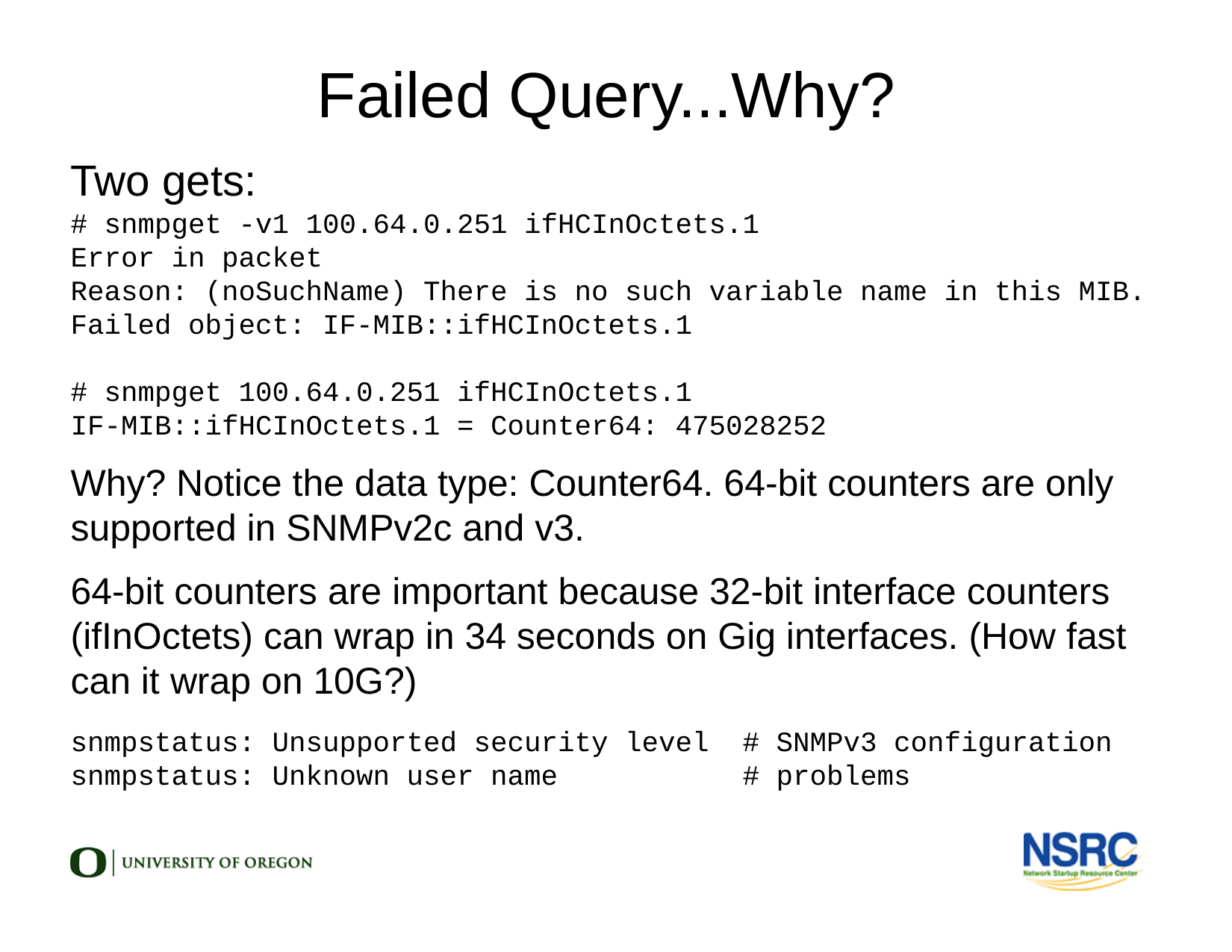

Failed Query...Why?
Two gets:
# snmpget -v1 100.64.0.251 ifHCInOctets.1
Error in packet
Reason: (noSuchName) There is no such variable name in this MIB.
Failed object: IF-MIB::ifHCInOctets.1

# snmpget 100.64.0.251 ifHCInOctets.1
IF-MIB::ifHCInOctets.1 = Counter64: 475028252

Why? Notice the data type: Counter64. 64-bit counters are only supported in SNMPv2c and v3.

64-bit counters are important because 32-bit interface counters (ifInOctets) can wrap in 34 seconds on Gig interfaces. (How fast can it wrap on 10G?)

snmpstatus: Unsupported security level  # SNMPv3 configuration
snmpstatus: Unknown user name           # problems